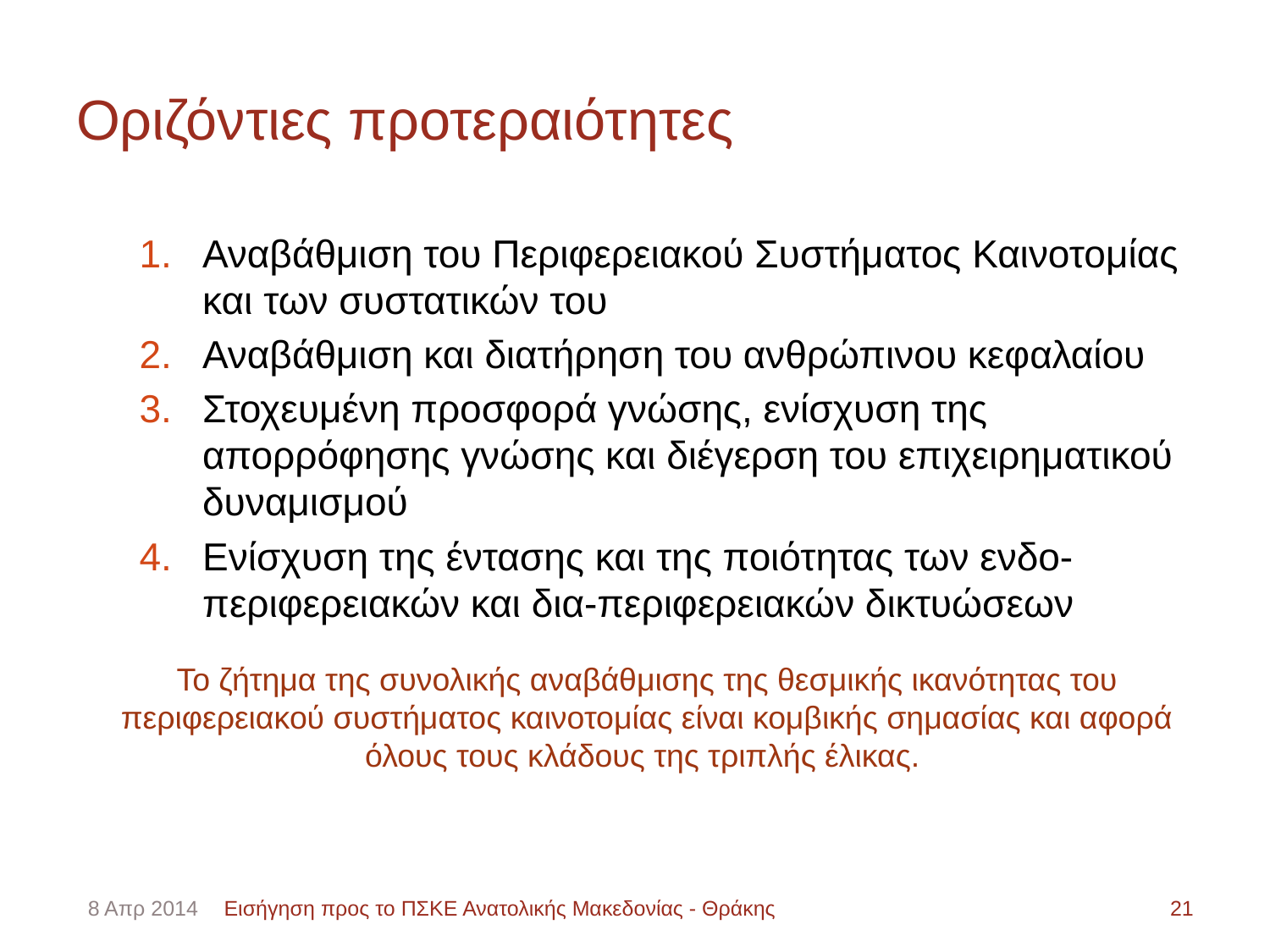

# Οριζόντιες προτεραιότητες
Αναβάθμιση του Περιφερειακού Συστήματος Καινοτομίας και των συστατικών του
Αναβάθμιση και διατήρηση του ανθρώπινου κεφαλαίου
Στοχευμένη προσφορά γνώσης, ενίσχυση της απορρόφησης γνώσης και διέγερση του επιχειρηματικού δυναμισμού
Ενίσχυση της έντασης και της ποιότητας των ενδο-περιφερειακών και δια-περιφερειακών δικτυώσεων

Το ζήτημα της συνολικής αναβάθμισης της θεσμικής ικανότητας του περιφερειακού συστήματος καινοτομίας είναι κομβικής σημασίας και αφορά όλους τους κλάδους της τριπλής έλικας.
8 Απρ 2014
Εισήγηση προς το ΠΣΚΕ Ανατολικής Μακεδονίας - Θράκης
21